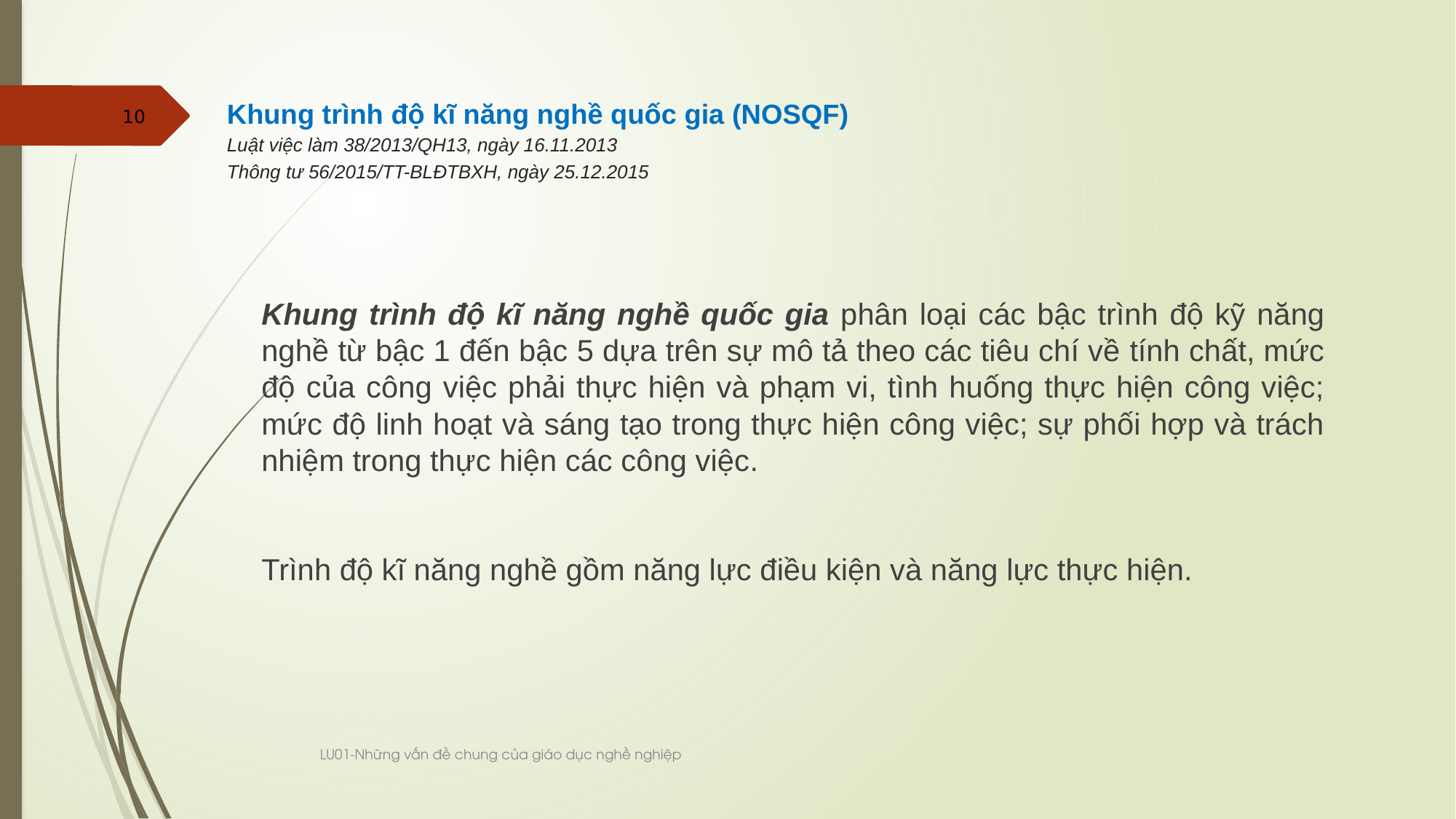

# Khung trình độ kĩ năng nghề quốc gia (NOSQF) Luật việc làm 38/2013/QH13, ngày 16.11.2013 Thông tư 56/2015/TT-BLĐTBXH, ngày 25.12.2015
10

Khung trình độ kĩ năng nghề quốc gia phân loại các bậc trình độ kỹ năng nghề từ bậc 1 đến bậc 5 dựa trên sự mô tả theo các tiêu chí về tính chất, mức độ của công việc phải thực hiện và phạm vi, tình huống thực hiện công việc; mức độ linh hoạt và sáng tạo trong thực hiện công việc; sự phối hợp và trách nhiệm trong thực hiện các công việc.

Trình độ kĩ năng nghề gồm năng lực điều kiện và năng lực thực hiện.

LU01-Những vấn đề chung của giáo dục nghề nghiệp